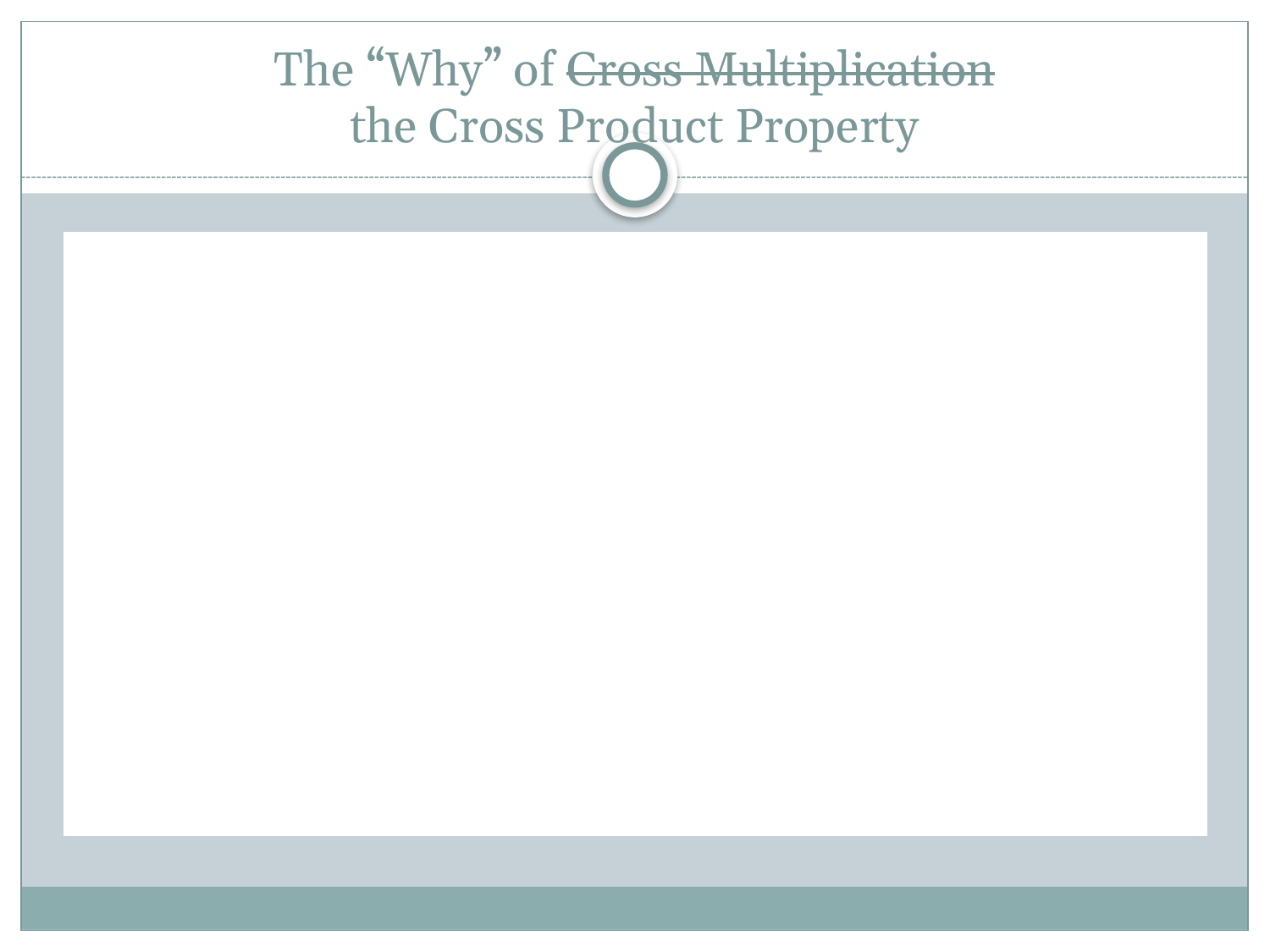

# The “Why” of Cross Multiplication the Cross Product Property